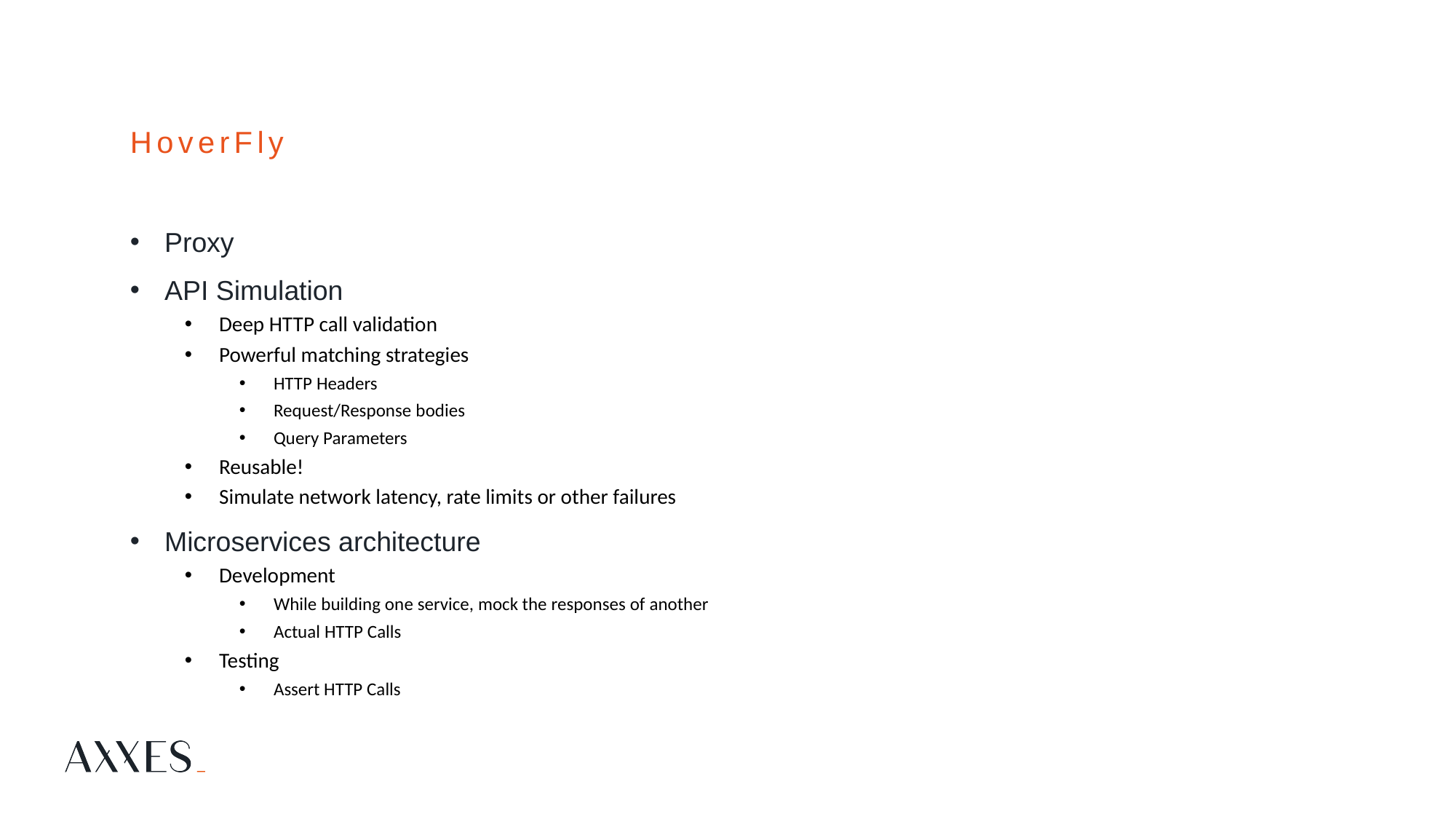

# HoverFly
Proxy
API Simulation
Deep HTTP call validation
Powerful matching strategies
HTTP Headers
Request/Response bodies
Query Parameters
Reusable!
Simulate network latency, rate limits or other failures
Microservices architecture
Development
While building one service, mock the responses of another
Actual HTTP Calls
Testing
Assert HTTP Calls